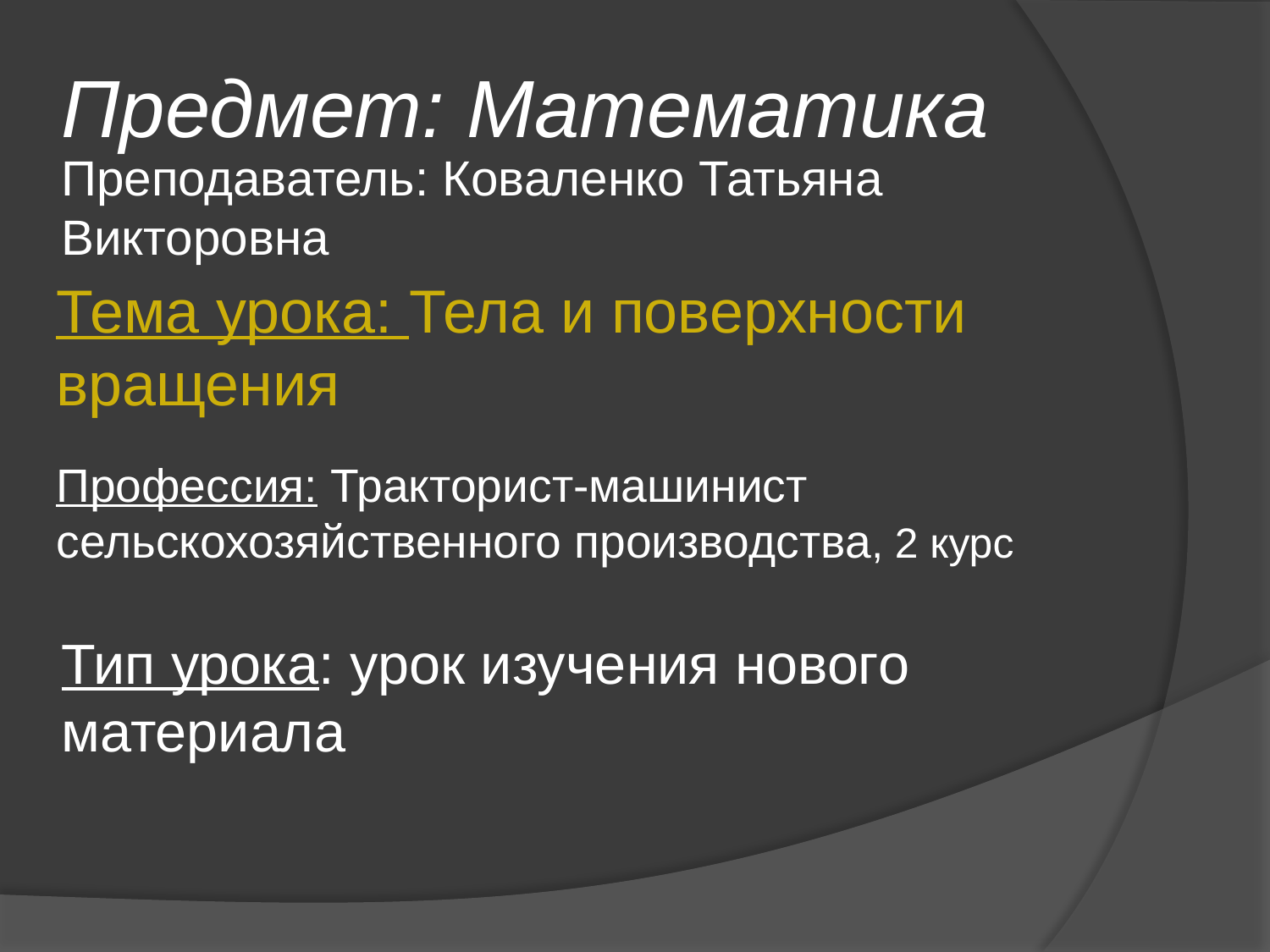

Предмет: Математика
# Преподаватель: Коваленко Татьяна Викторовна
Тема урока: Тела и поверхности вращения
Профессия: Тракторист-машинист сельскохозяйственного производства, 2 курс
Тип урока: урок изучения нового материала